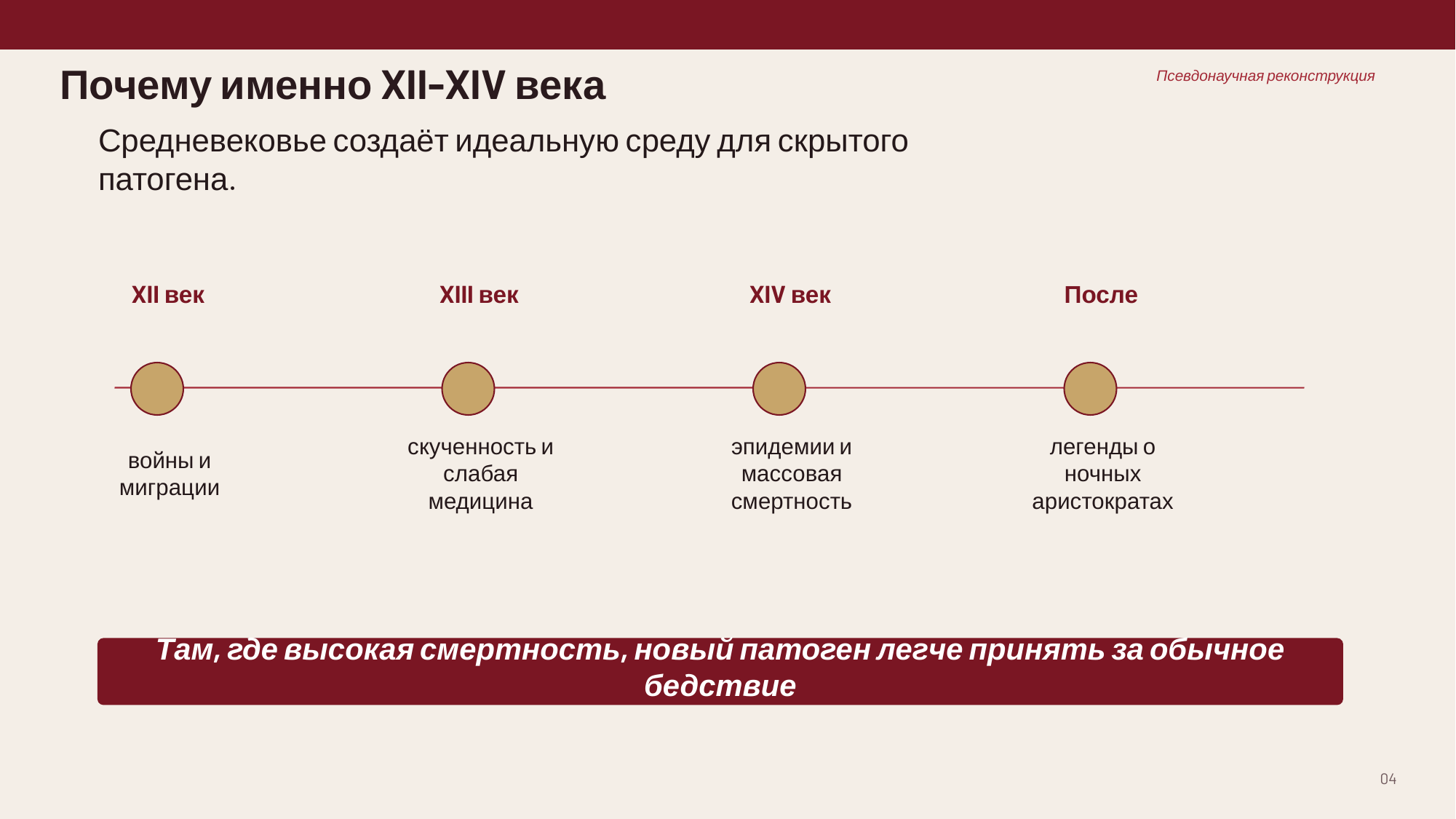

Почему именно XII-XIV века
Псевдонаучная реконструкция
Средневековье создаёт идеальную среду для скрытого патогена.
XII век
XIII век
XIV век
После

войны и миграции
скученность и слабая медицина
эпидемии и массовая смертность
легенды о ночных аристократах

Там, где высокая смертность, новый патоген легче принять за обычное бедствие
04